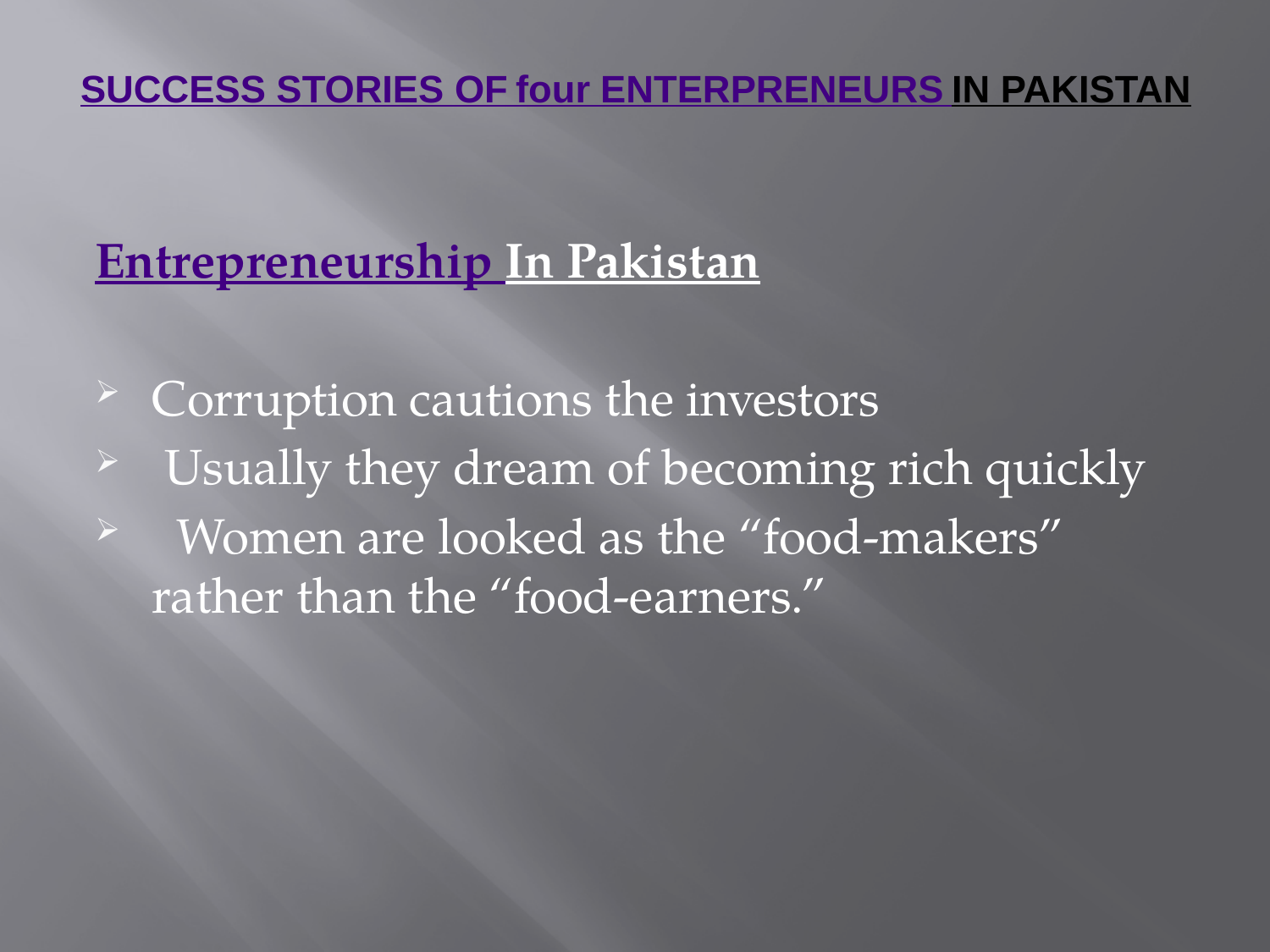

# SUCCESS STORIES OF four ENTERPRENEURS IN PAKISTAN
Entrepreneurship In Pakistan

Corruption cautions the investors
 Usually they dream of becoming rich quickly
  Women are looked as the “food-makers” rather than the “food-earners.”